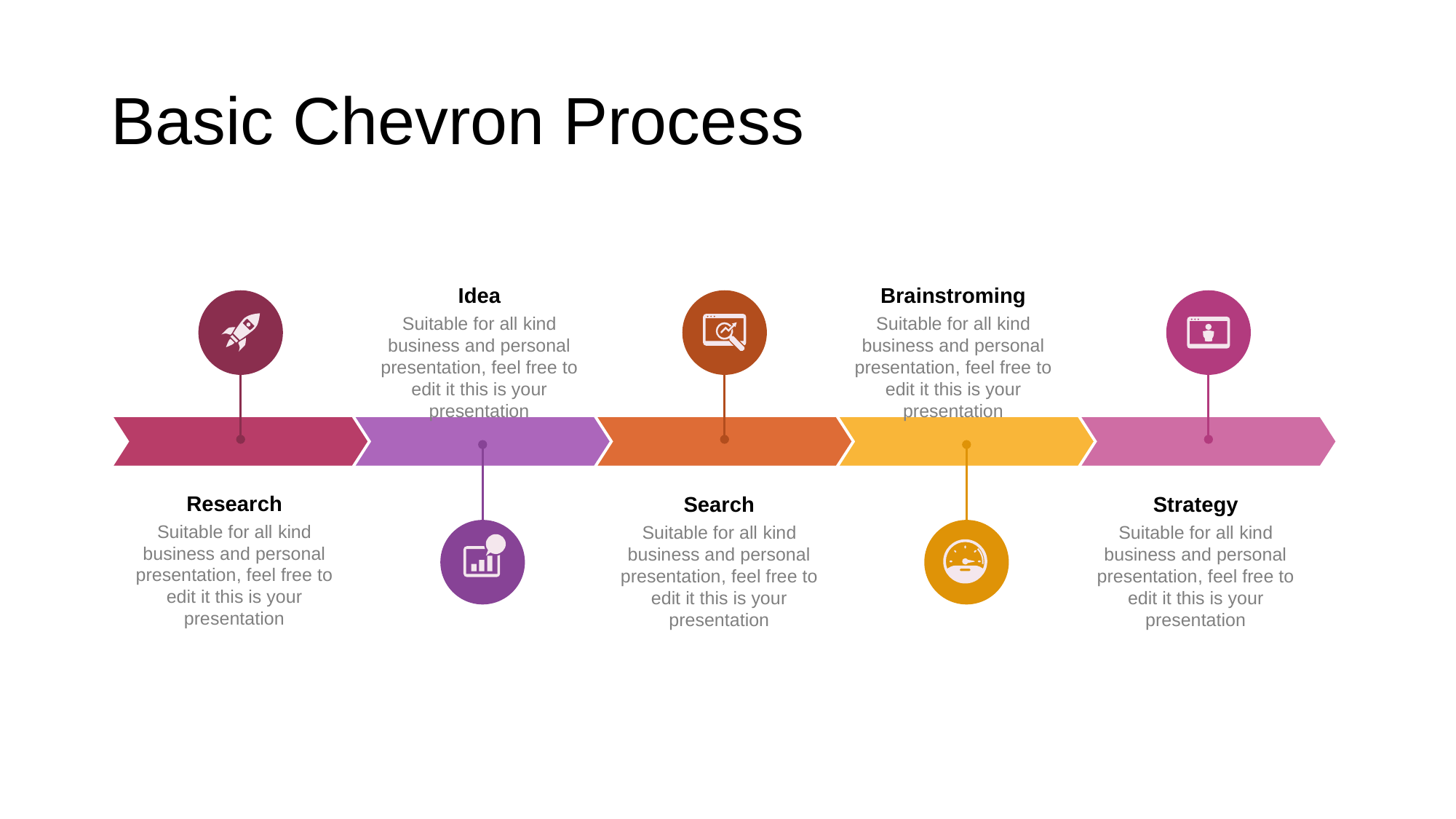

# Basic Chevron Process
Idea
Brainstroming

Suitable for all kind business and personal presentation, feel free to edit it this is your presentation
Suitable for all kind business and personal presentation, feel free to edit it this is your presentation

Research
Search
Strategy
Suitable for all kind business and personal presentation, feel free to edit it this is your presentation
Suitable for all kind business and personal presentation, feel free to edit it this is your presentation
Suitable for all kind business and personal presentation, feel free to edit it this is your presentation